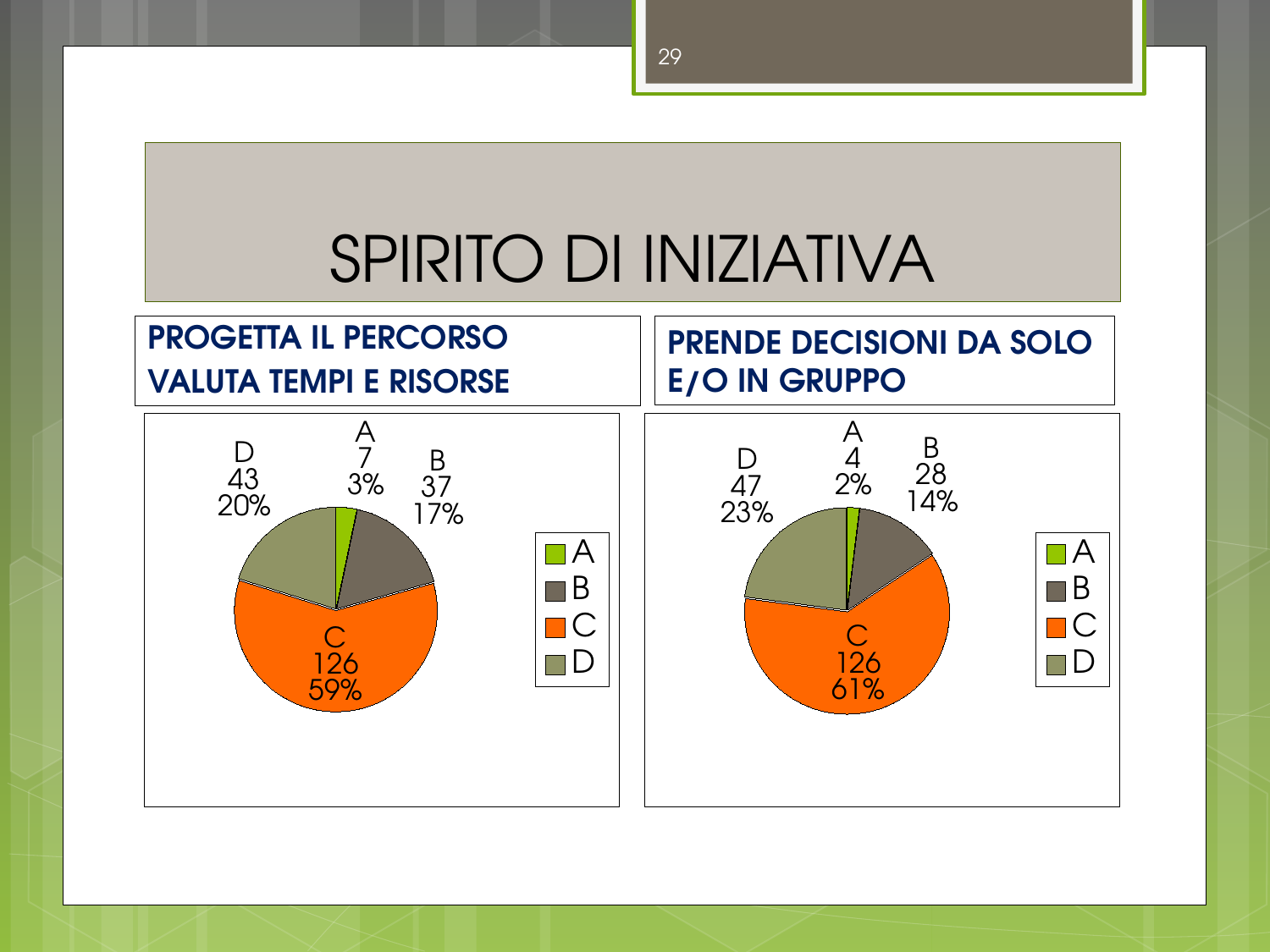

29
# SPIRITO DI INIZIATIVA
PROGETTA IL PERCORSO
VALUTA TEMPI E RISORSE
PRENDE DECISIONI DA SOLO E/O IN GRUPPO

### Chart

| Category | Vendite |
|---|---|
| A | 7.0 |
| B | 37.0 |
| C | 126.0 |
| D | 43.0 |

### Chart

| Category | Vendite |
|---|---|
| A | 4.0 |
| B | 28.0 |
| C | 126.0 |
| D | 47.0 |